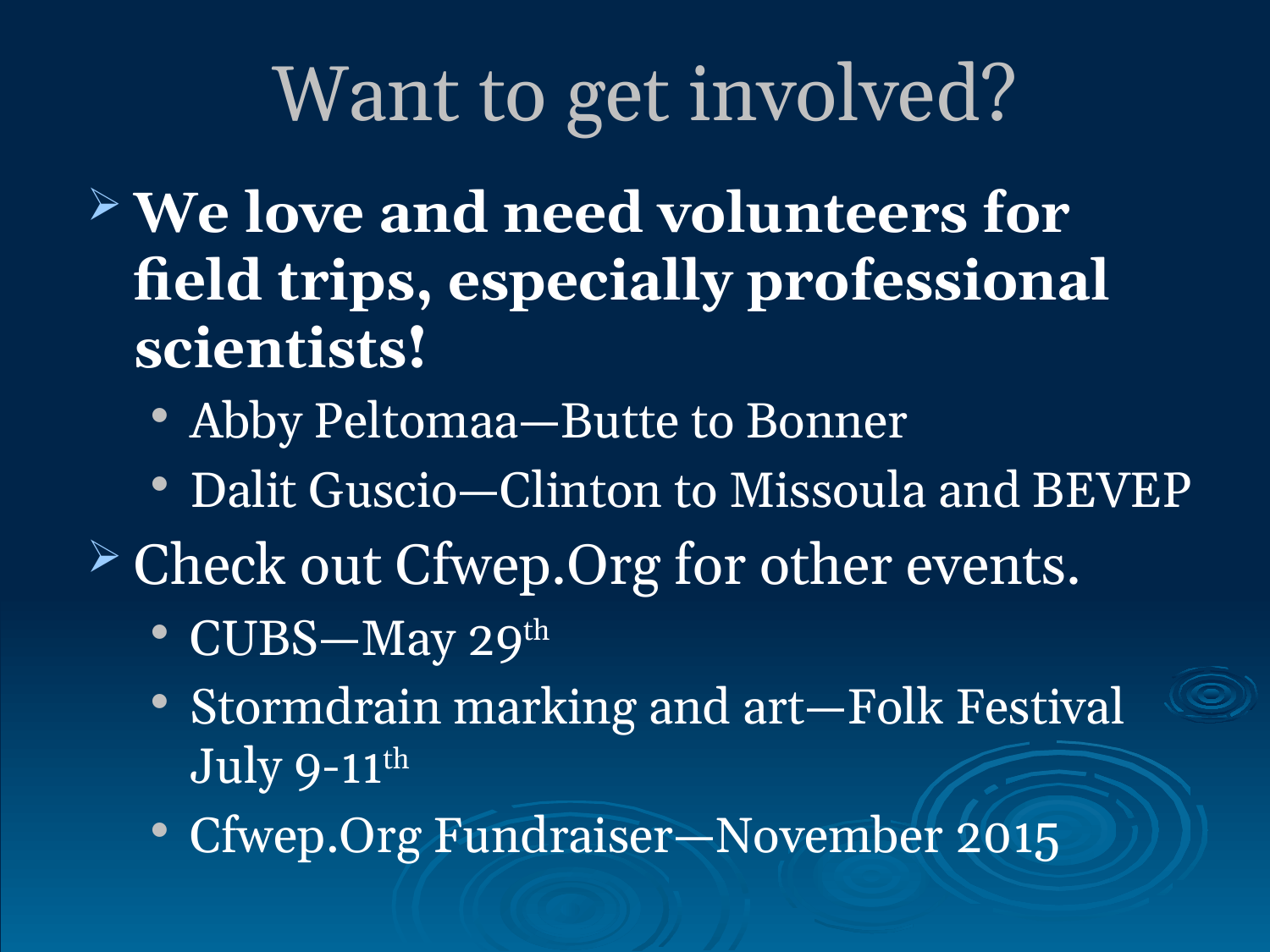

# Want to get involved?
We love and need volunteers for field trips, especially professional scientists!
Abby Peltomaa—Butte to Bonner
Dalit Guscio—Clinton to Missoula and BEVEP
Check out Cfwep.Org for other events.
CUBS—May 29th
Stormdrain marking and art—Folk Festival July 9-11th
Cfwep.Org Fundraiser—November 2015